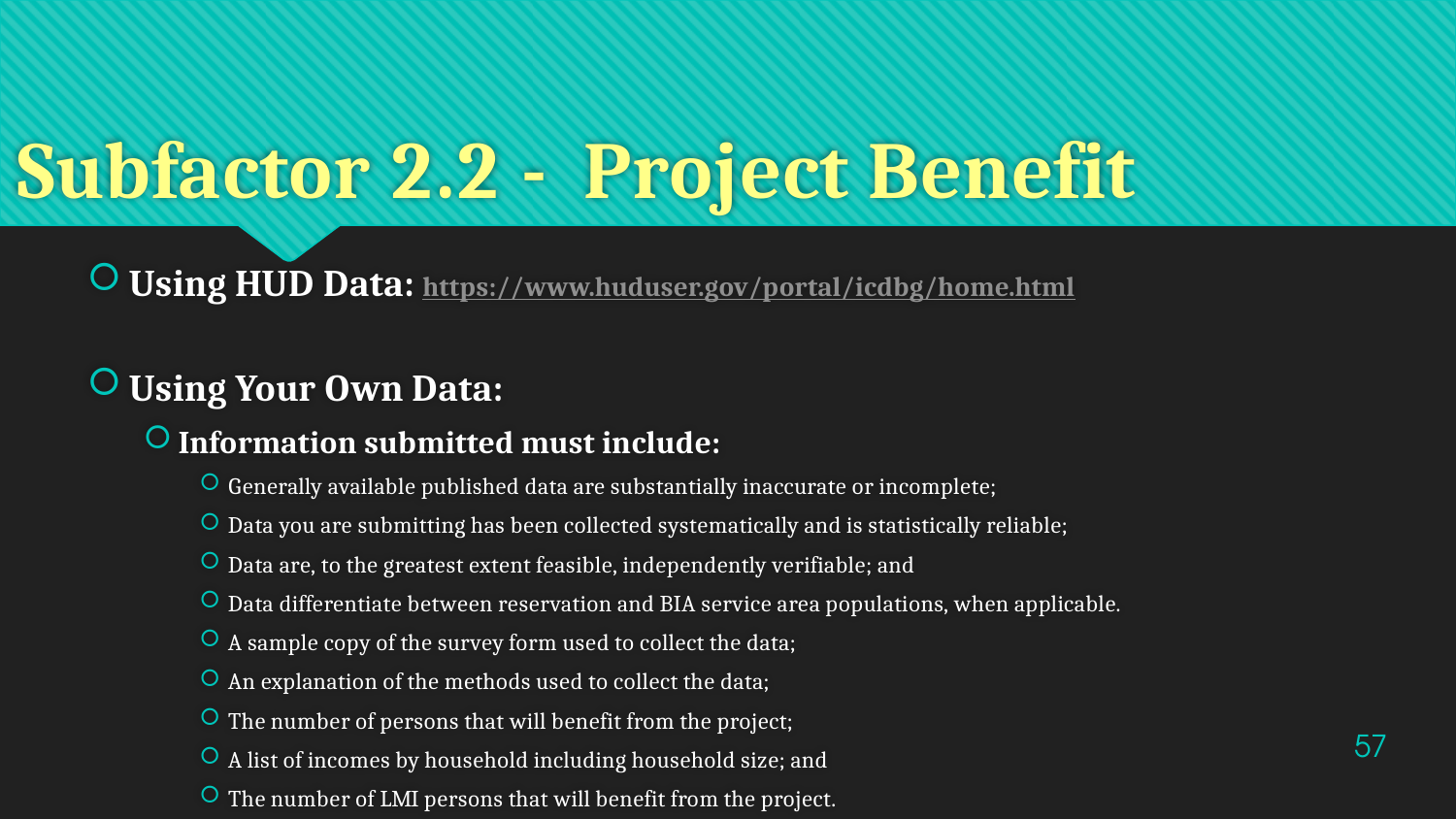

# Subfactor 2.2 -  Project Benefit
Using HUD Data: https://www.huduser.gov/portal/icdbg/home.html

Using Your Own Data:
Information submitted must include:
Generally available published data are substantially inaccurate or incomplete;
Data you are submitting has been collected systematically and is statistically reliable;
Data are, to the greatest extent feasible, independently verifiable; and
Data differentiate between reservation and BIA service area populations, when applicable.
A sample copy of the survey form used to collect the data;
An explanation of the methods used to collect the data;
The number of persons that will benefit from the project;
A list of incomes by household including household size; and
The number of LMI persons that will benefit from the project.

57